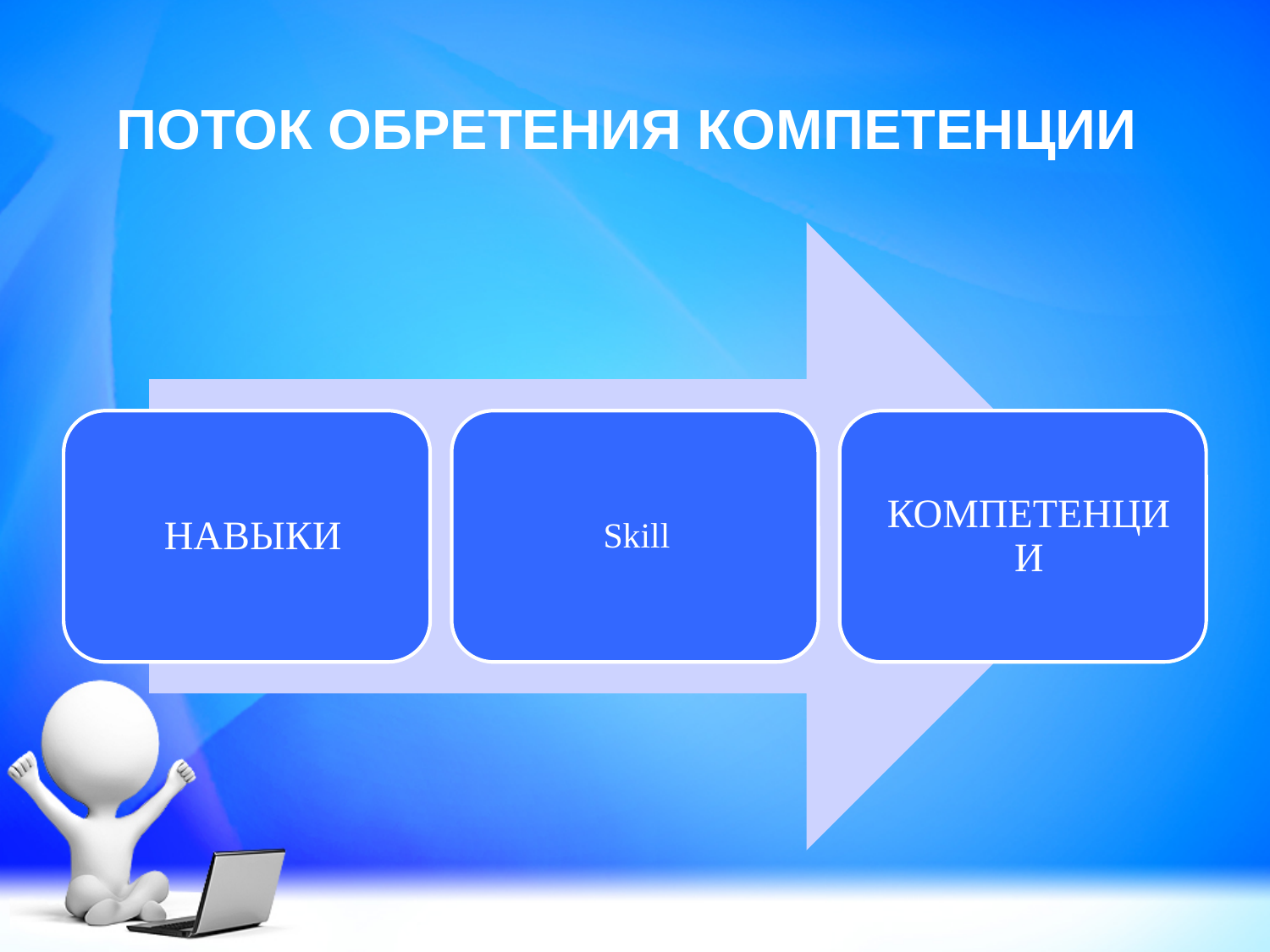

# ПОТОК ОБРЕТЕНИЯ КОМПЕТЕНЦИИ
НАВЫКИ
Skill
КОМПЕТЕНЦИИ